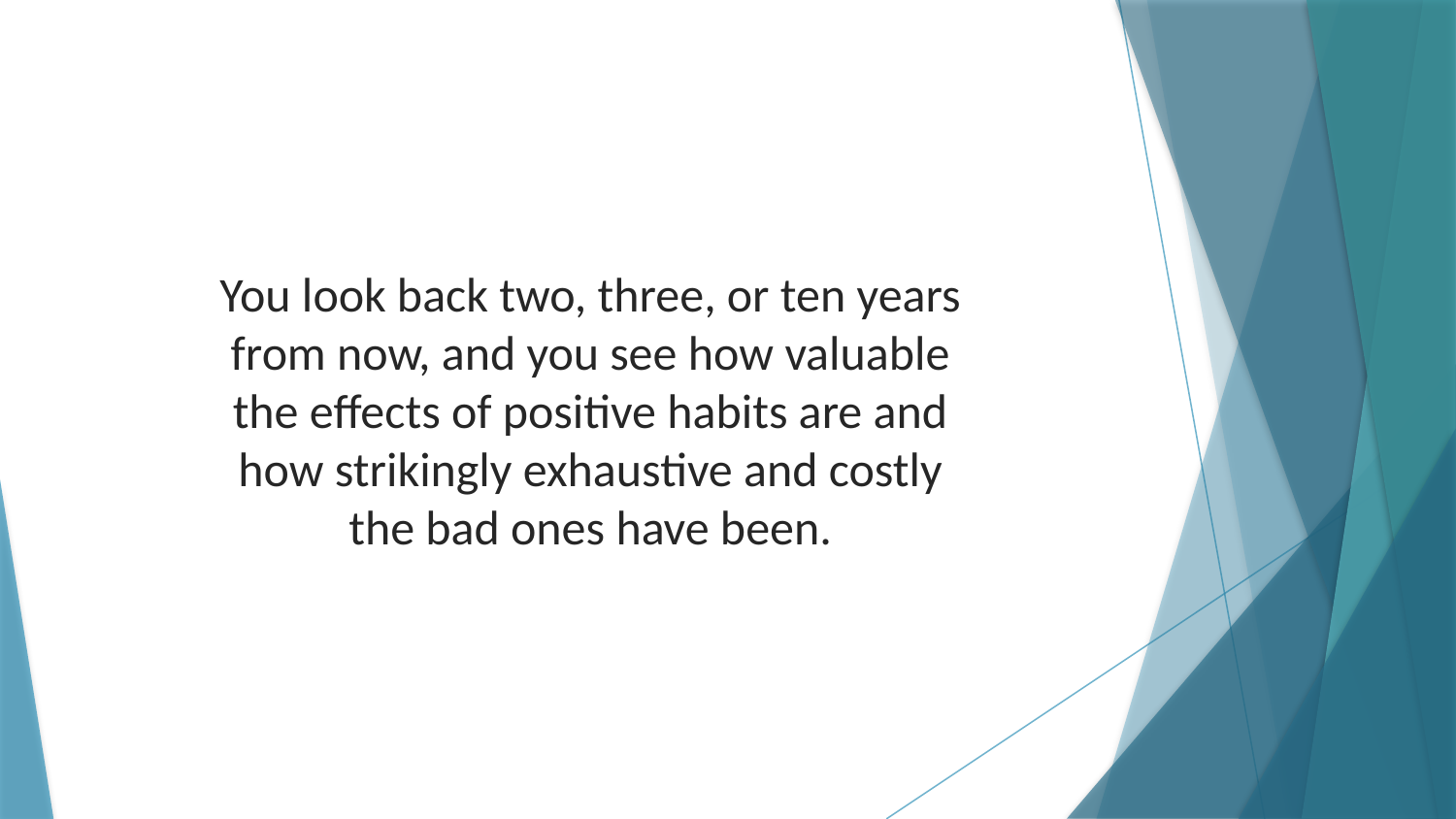

You look back two, three, or ten years from now, and you see how valuable the effects of positive habits are and how strikingly exhaustive and costly the bad ones have been.